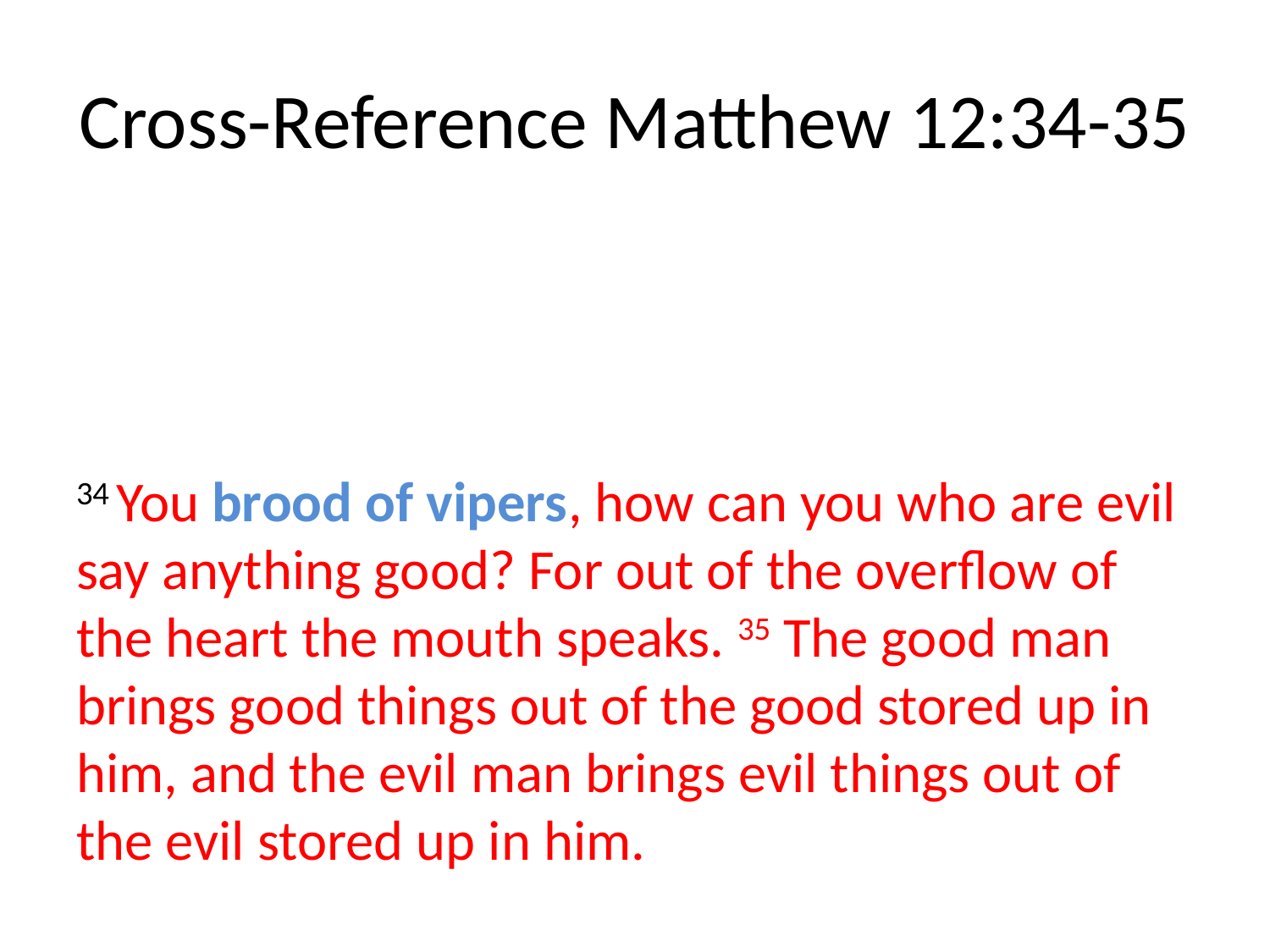

# Cross-Reference Matthew 12:34-35

34 You brood of vipers, how can you who are evil say anything good? For out of the overflow of the heart the mouth speaks. 35 The good man brings good things out of the good stored up in him, and the evil man brings evil things out of the evil stored up in him.